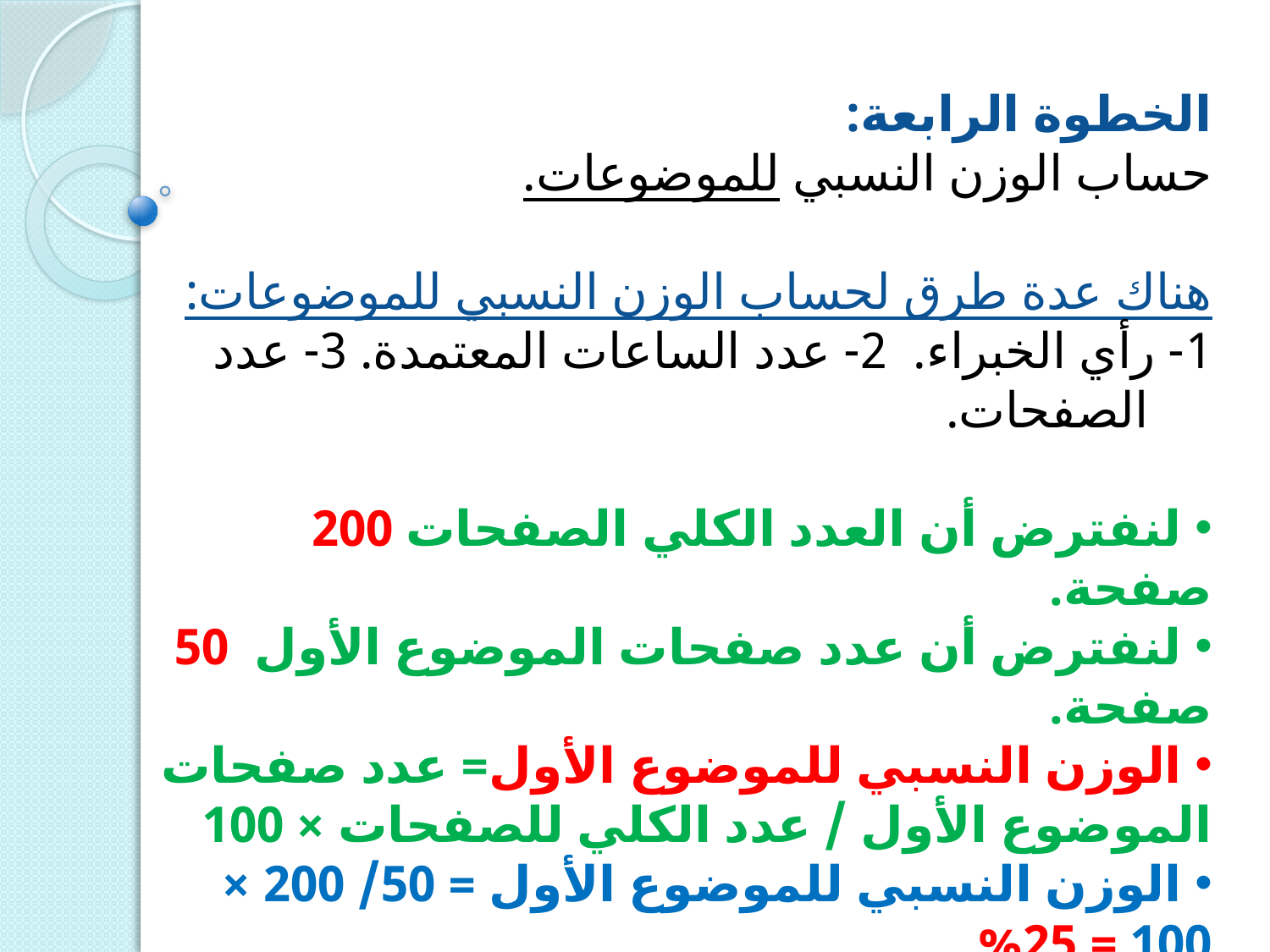

الخطوة الرابعة:
حساب الوزن النسبي للموضوعات.

هناك عدة طرق لحساب الوزن النسبي للموضوعات:
1- رأي الخبراء.  2- عدد الساعات المعتمدة. 3- عدد الصفحات.

 لنفترض أن العدد الكلي الصفحات 200 صفحة.
 لنفترض أن عدد صفحات الموضوع الأول  50 صفحة.
 الوزن النسبي للموضوع الأول= عدد صفحات الموضوع الأول / عدد الكلي للصفحات × 100
 الوزن النسبي للموضوع الأول = 50/ 200 × 100 = 25%